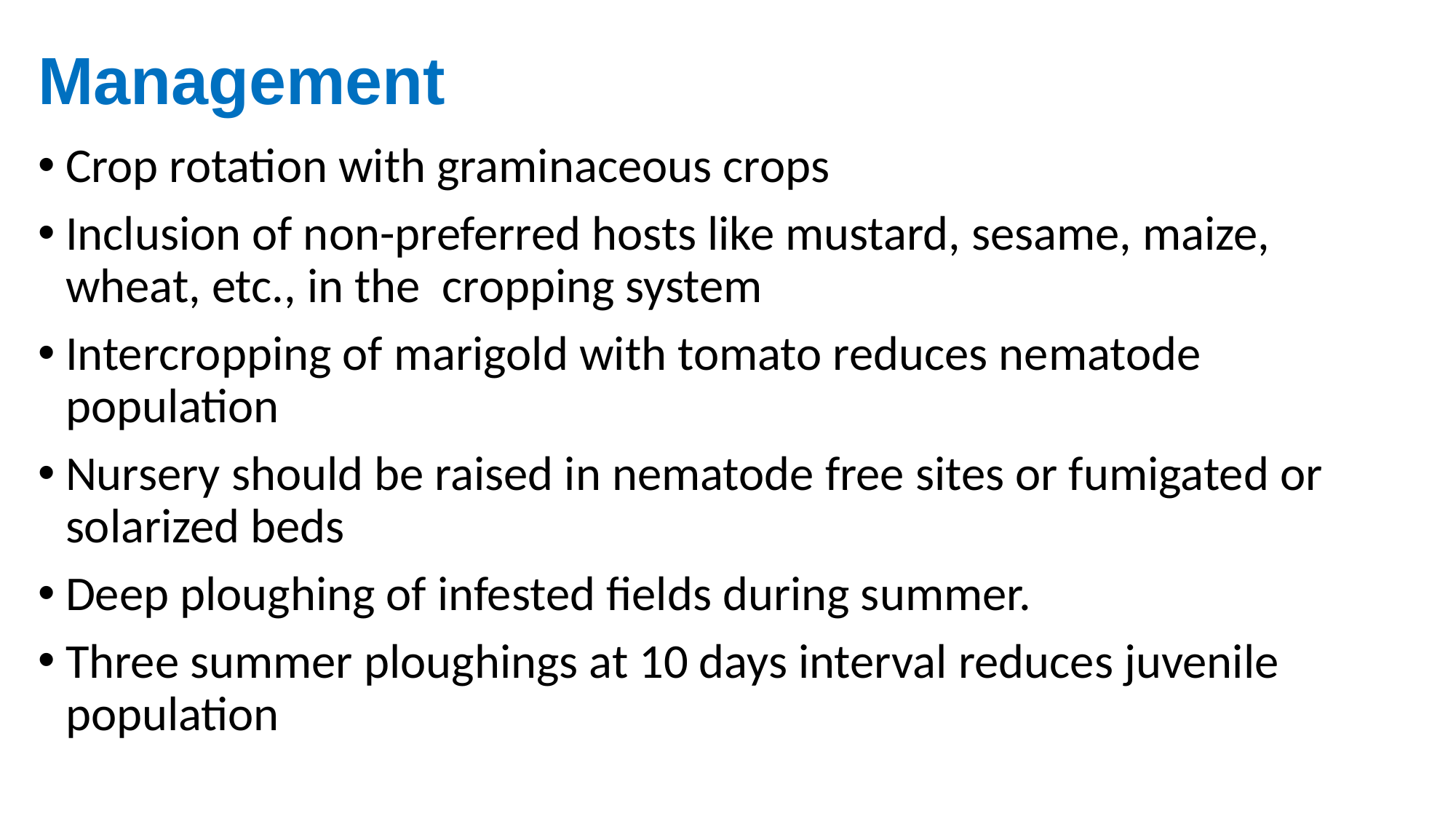

# Management
Crop rotation with graminaceous crops
Inclusion of non-preferred hosts like mustard, sesame, maize, wheat, etc., in the  cropping system
Intercropping of marigold with tomato reduces nematode population
Nursery should be raised in nematode free sites or fumigated or solarized beds
Deep ploughing of infested fields during summer.
Three summer ploughings at 10 days interval reduces juvenile population